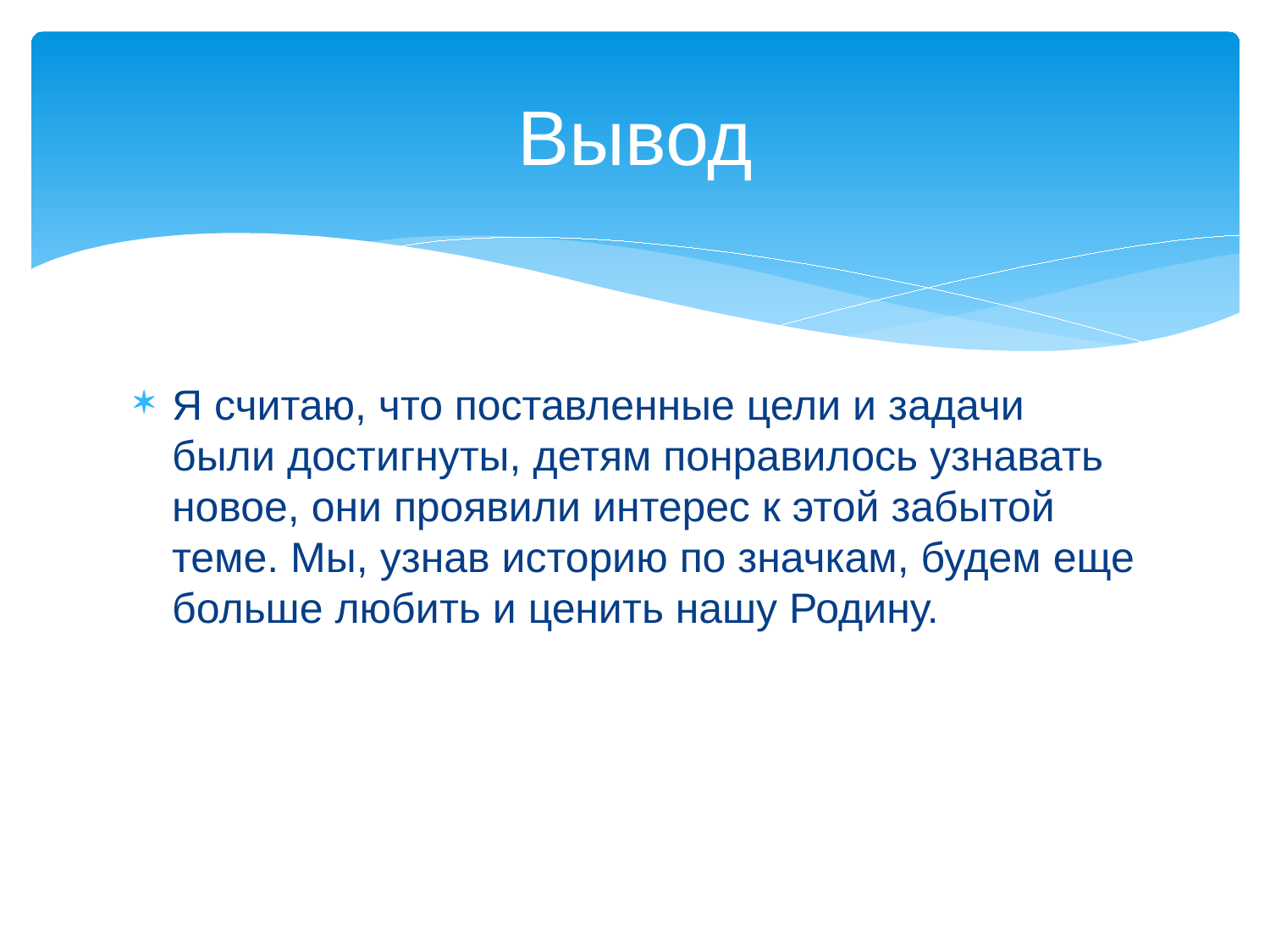

# Вывод
Я считаю, что поставленные цели и задачи были достигнуты, детям понравилось узнавать новое, они проявили интерес к этой забытой теме. Мы, узнав историю по значкам, будем еще больше любить и ценить нашу Родину.